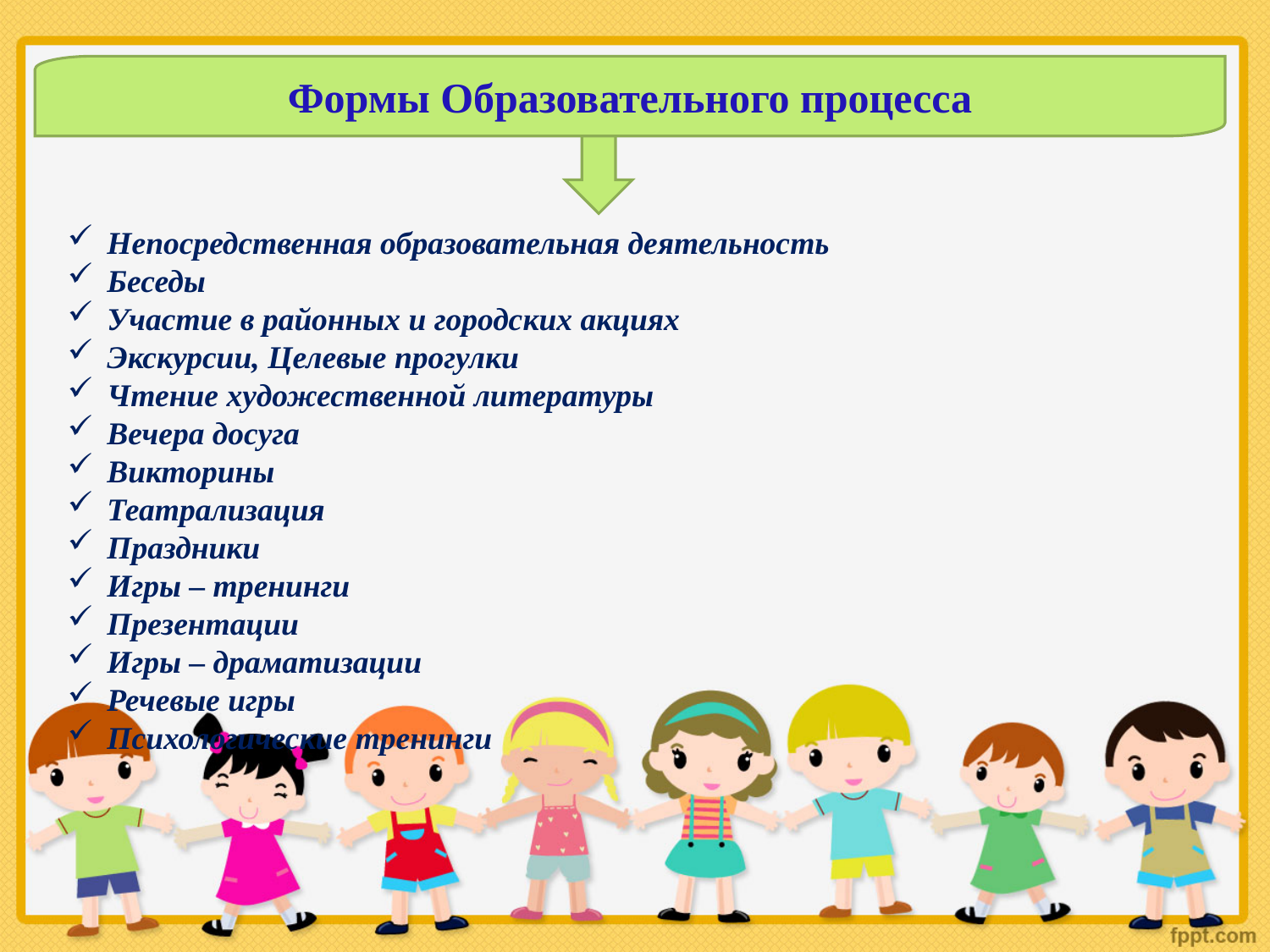

Формы Образовательного процесса

Непосредственная образовательная деятельность
Беседы
Участие в районных и городских акциях
Экскурсии, Целевые прогулки
Чтение художественной литературы
Вечера досуга
Викторины
Театрализация
Праздники
Игры – тренинги
Презентации
Игры – драматизации
Речевые игры
Психологические тренинги